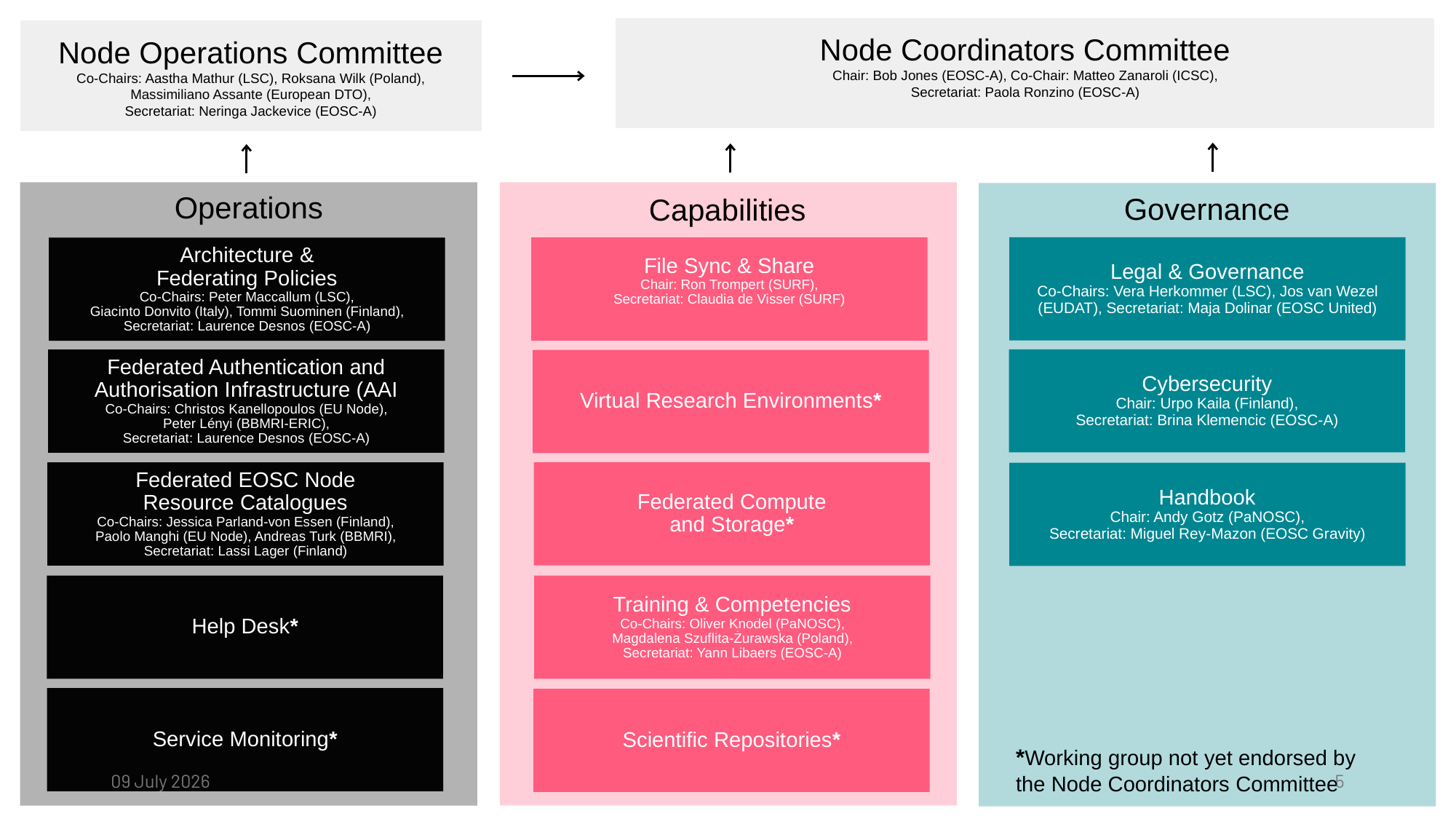

Node Coordinators Committee
Chair: Bob Jones (EOSC-A), Co-Chair: Matteo Zanaroli (ICSC),
Secretariat: Paola Ronzino (EOSC-A)
Node Operations Committee
Co-Chairs: Aastha Mathur (LSC), Roksana Wilk (Poland),
Massimiliano Assante (European DTO),
Secretariat: Neringa Jackevice (EOSC-A)

Operations
Capabilities
Governance
Legal & Governance
Co-Chairs: Vera Herkommer (LSC), Jos van Wezel (EUDAT), Secretariat: Maja Dolinar (EOSC United)
File Sync & Share
Chair: Ron Trompert (SURF),
Secretariat: Claudia de Visser (SURF)
Architecture &
Federating Policies
Co-Chairs: Peter Maccallum (LSC),
Giacinto Donvito (Italy), Tommi Suominen (Finland),
Secretariat: Laurence Desnos (EOSC-A)
Cybersecurity
Chair: Urpo Kaila (Finland),
Secretariat: Brina Klemencic (EOSC-A)
Federated Authentication and Authorisation Infrastructure (AAI
Co-Chairs: Christos Kanellopoulos (EU Node),
Peter Lényi (BBMRI-ERIC),
Secretariat: Laurence Desnos (EOSC-A)
Virtual Research Environments*
Federated Compute
and Storage*
Federated EOSC Node
Resource Catalogues
Co-Chairs: Jessica Parland-von Essen (Finland),
Paolo Manghi (EU Node), Andreas Turk (BBMRI),
Secretariat: Lassi Lager (Finland)
Handbook
Chair: Andy Gotz (PaNOSC),
Secretariat: Miguel Rey-Mazon (EOSC Gravity)
Training & Competencies
Co-Chairs: Oliver Knodel (PaNOSC),
Magdalena Szuflita-Żurawska (Poland),
Secretariat: Yann Libaers (EOSC-A)

Help Desk*
Service Monitoring*
Scientific Repositories*
*Working group not yet endorsed by the Node Coordinators Committee
09 July 2026
5